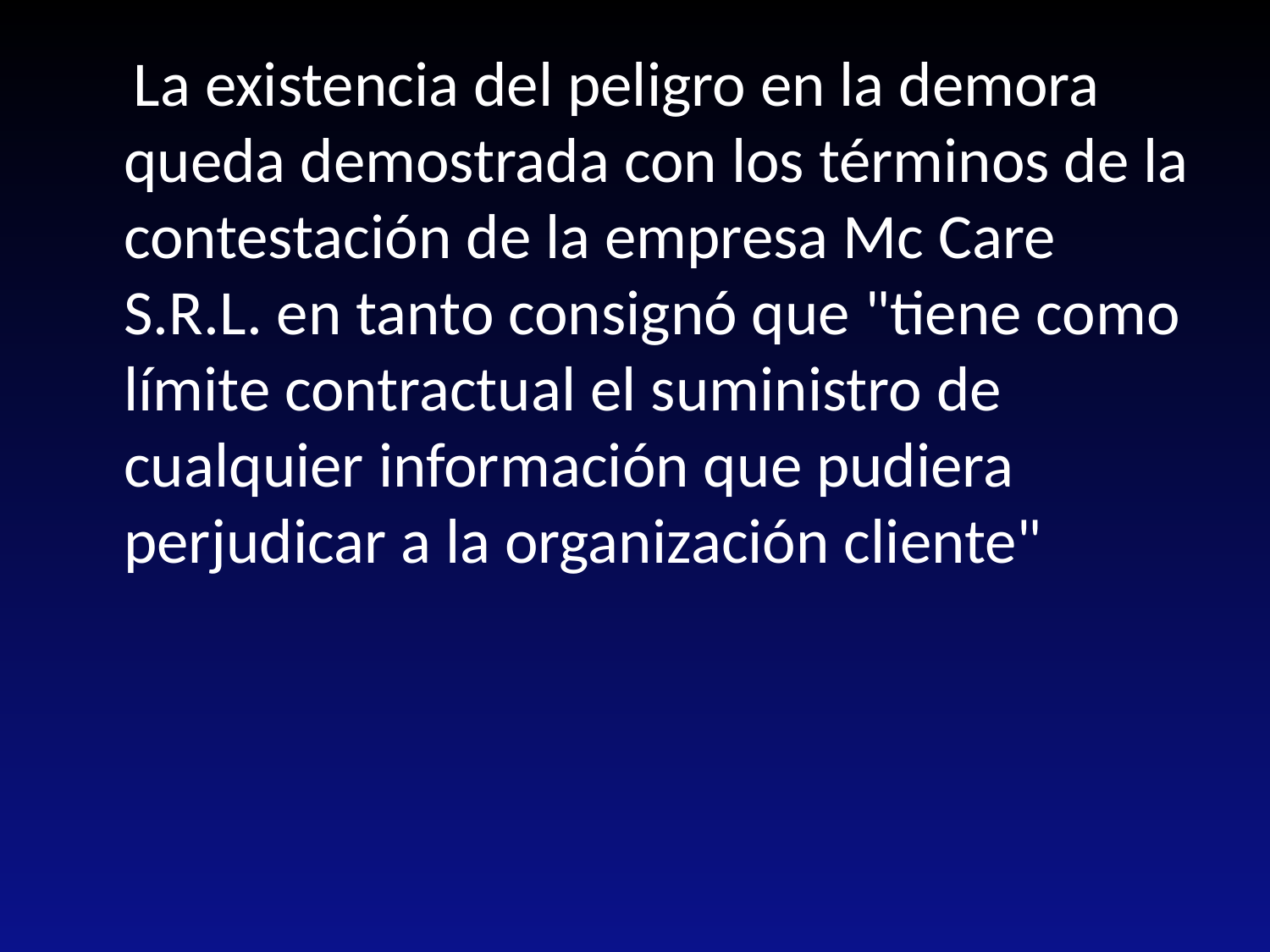

La existencia del peligro en la demora queda demostrada con los términos de la contestación de la empresa Mc Care S.R.L. en tanto consignó que "tiene como límite contractual el suministro de cualquier información que pudiera perjudicar a la organización cliente"